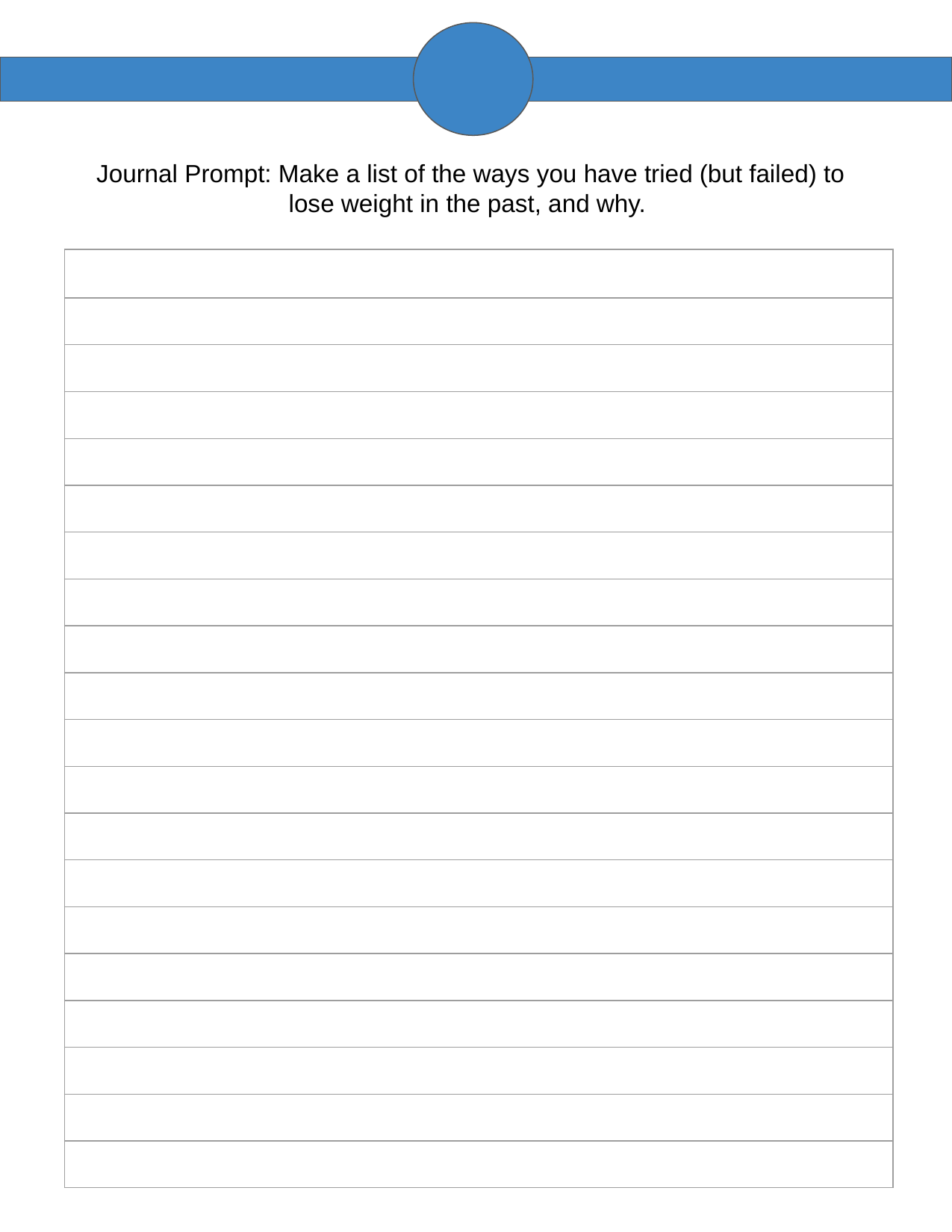

Journal Prompt: Make a list of the ways you have tried (but failed) to lose weight in the past, and why.
|  |
| --- |
|  |
|  |
|  |
|  |
|  |
|  |
|  |
|  |
|  |
|  |
|  |
|  |
|  |
|  |
|  |
|  |
|  |
|  |
|  |